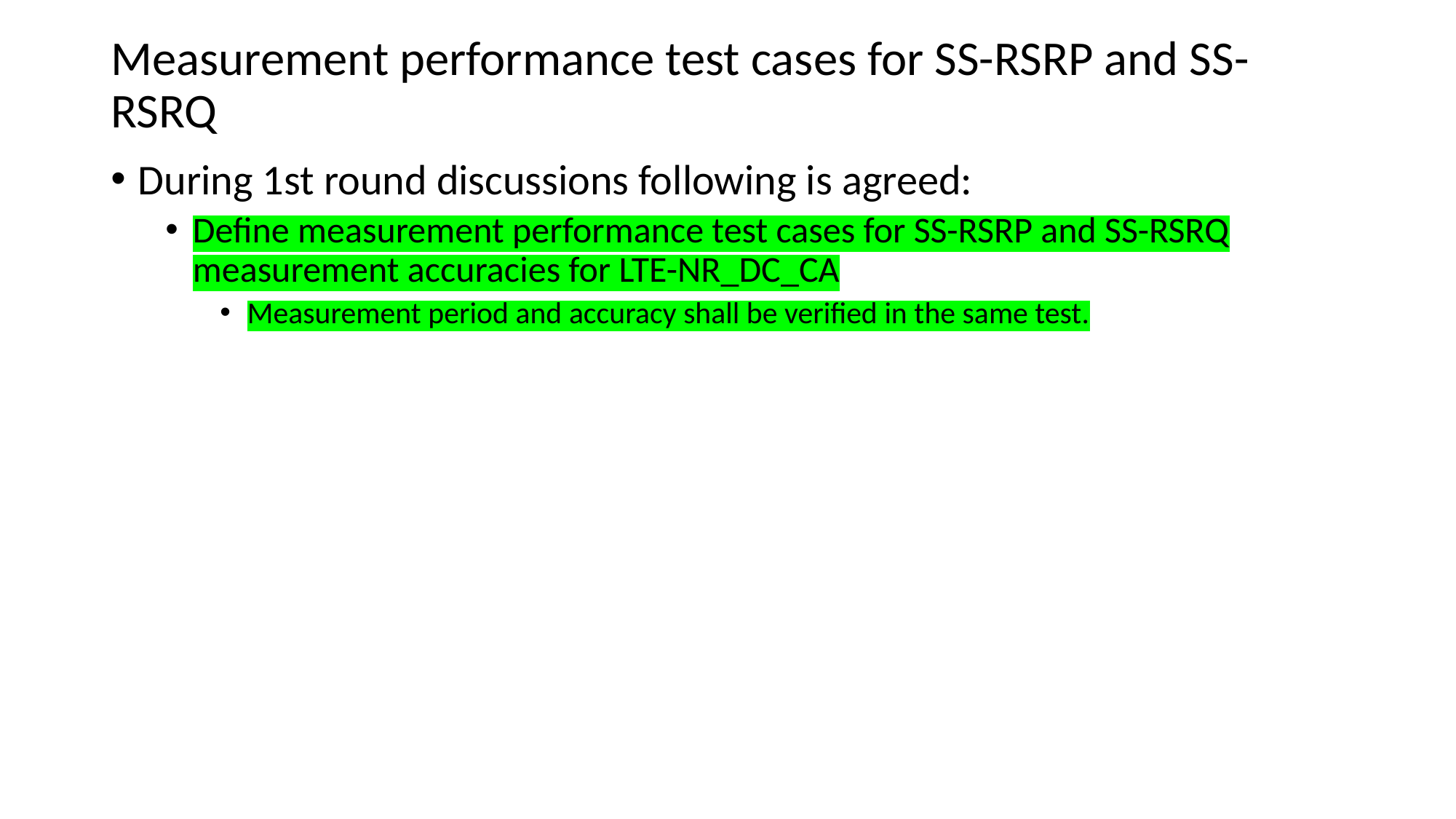

# Measurement performance test cases for SS-RSRP and SS-RSRQ
During 1st round discussions following is agreed:
Define measurement performance test cases for SS-RSRP and SS-RSRQ measurement accuracies for LTE-NR_DC_CA
Measurement period and accuracy shall be verified in the same test.